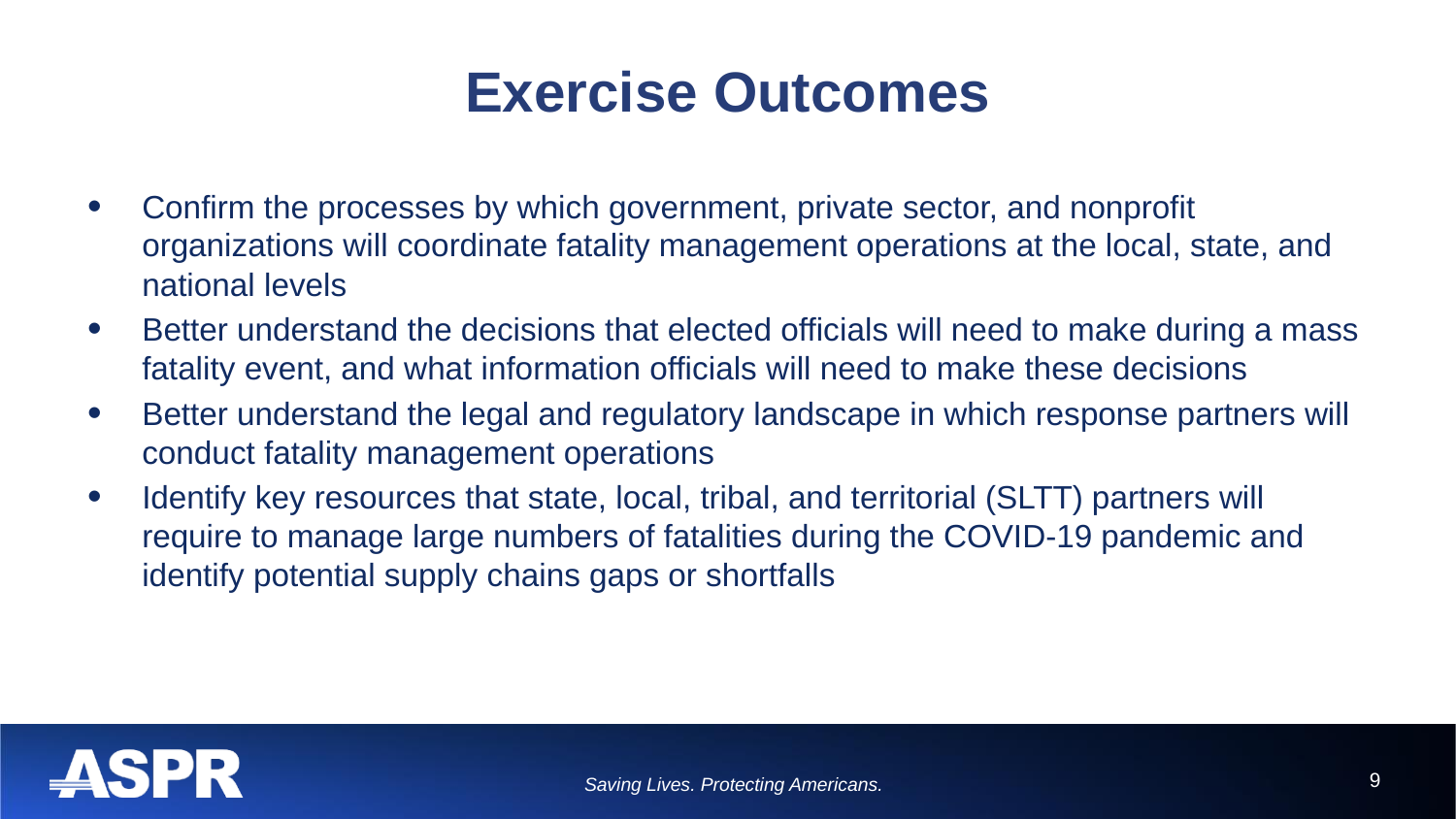

# Exercise Outcomes
Confirm the processes by which government, private sector, and nonprofit organizations will coordinate fatality management operations at the local, state, and national levels
Better understand the decisions that elected officials will need to make during a mass fatality event, and what information officials will need to make these decisions
Better understand the legal and regulatory landscape in which response partners will conduct fatality management operations
Identify key resources that state, local, tribal, and territorial (SLTT) partners will require to manage large numbers of fatalities during the COVID-19 pandemic and identify potential supply chains gaps or shortfalls